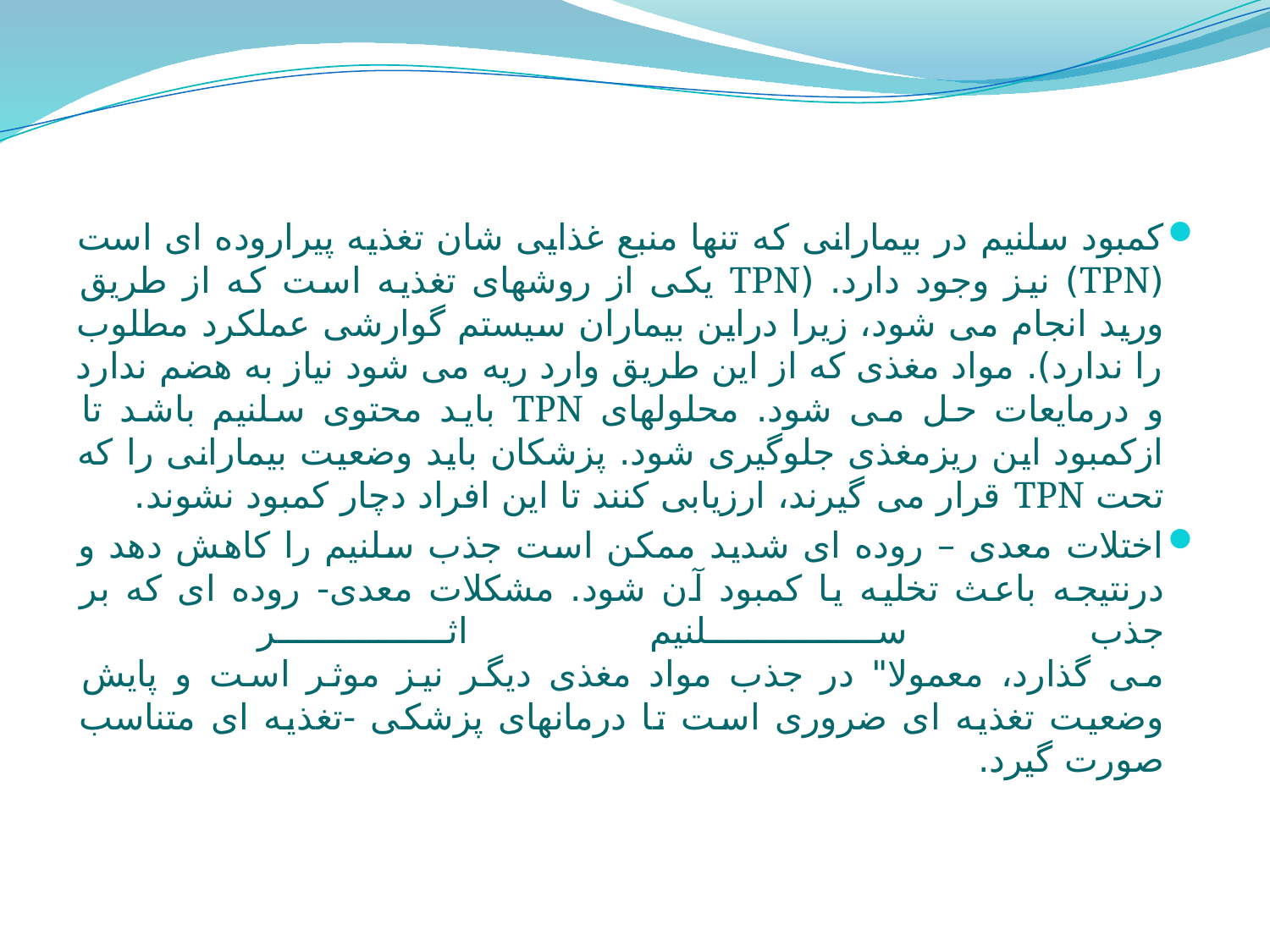

کمبود سلنیم در بیمارانی که تنها منبع غذایی شان تغذیه پیراروده ای است (TPN) نیز وجود دارد. (TPN یکی از روشهای تغذیه است که از طریق ورید انجام می شود، زیرا دراین بیماران سیستم گوارشی عملکرد مطلوب را ندارد). مواد مغذی که از این طریق وارد ریه می شود نیاز به هضم ندارد و درمایعات حل می شود. محلولهای TPN باید محتوی سلنیم باشد تا ازکمبود این ریزمغذی جلوگیری شود. پزشکان باید وضعیت بیمارانی را که تحت TPN قرار می گیرند، ارزیابی کنند تا این افراد دچار کمبود نشوند.
اختلات معدی – روده ای شدید ممکن است جذب سلنیم را کاهش دهد و درنتیجه باعث تخلیه یا کمبود آن شود. مشکلات معدی- روده ای که بر جذب سلنیم اثر
می گذارد، معمولا" در جذب مواد مغذی دیگر نیز موثر است و پایش وضعیت تغذیه ای ضروری است تا درمانهای پزشکی -تغذیه ای متناسب صورت گیرد.